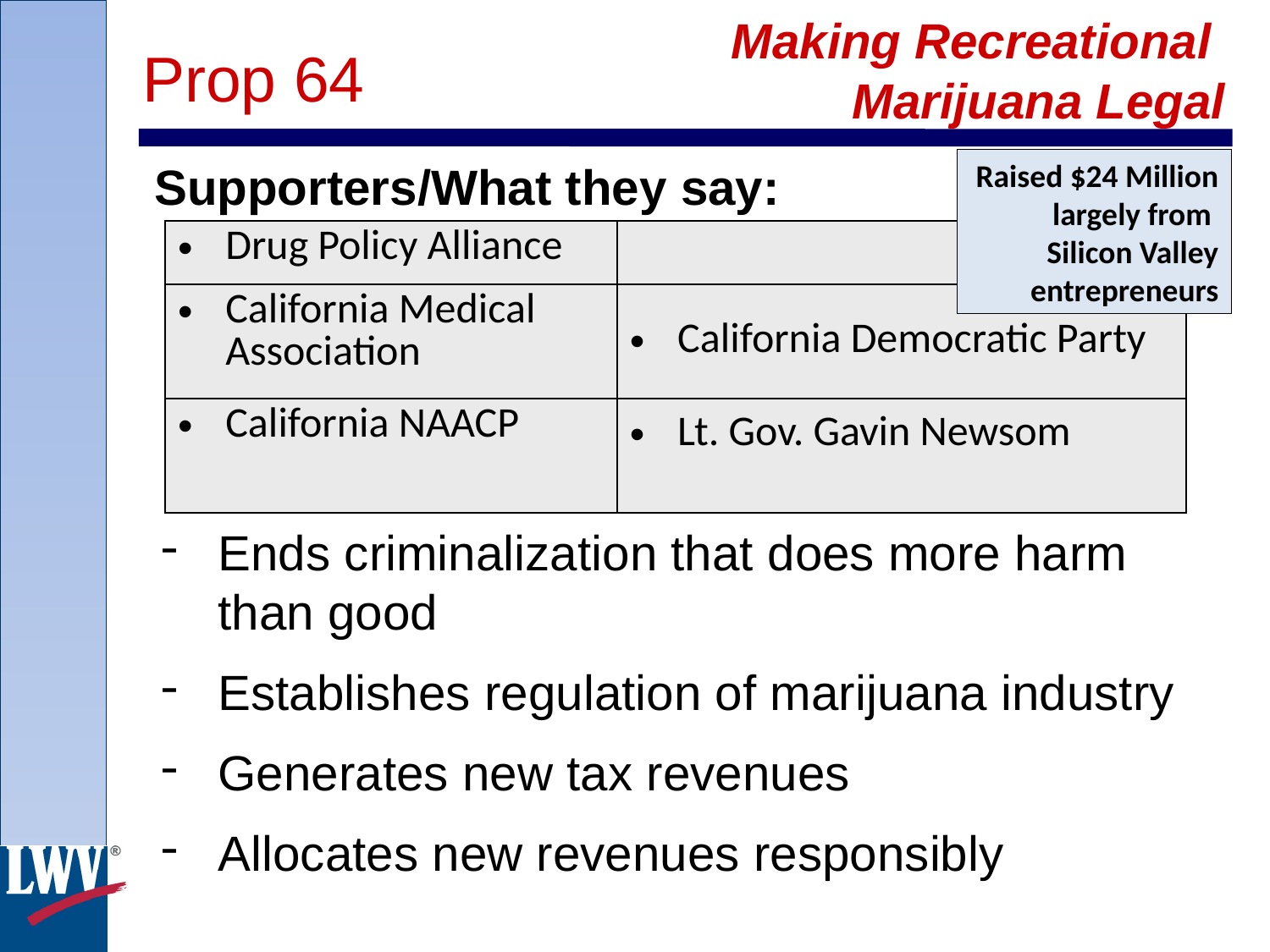

Making Recreational
Marijuana Legal
Prop 64
Supporters/What they say:

Ends criminalization that does more harm than good
Establishes regulation of marijuana industry
Generates new tax revenues
Allocates new revenues responsibly

Raised $24 Million largely from
Silicon Valley entrepreneurs
| Drug Policy Alliance |  |
| --- | --- |
| California Medical Association | California Democratic Party |
| California NAACP | Lt. Gov. Gavin Newsom |